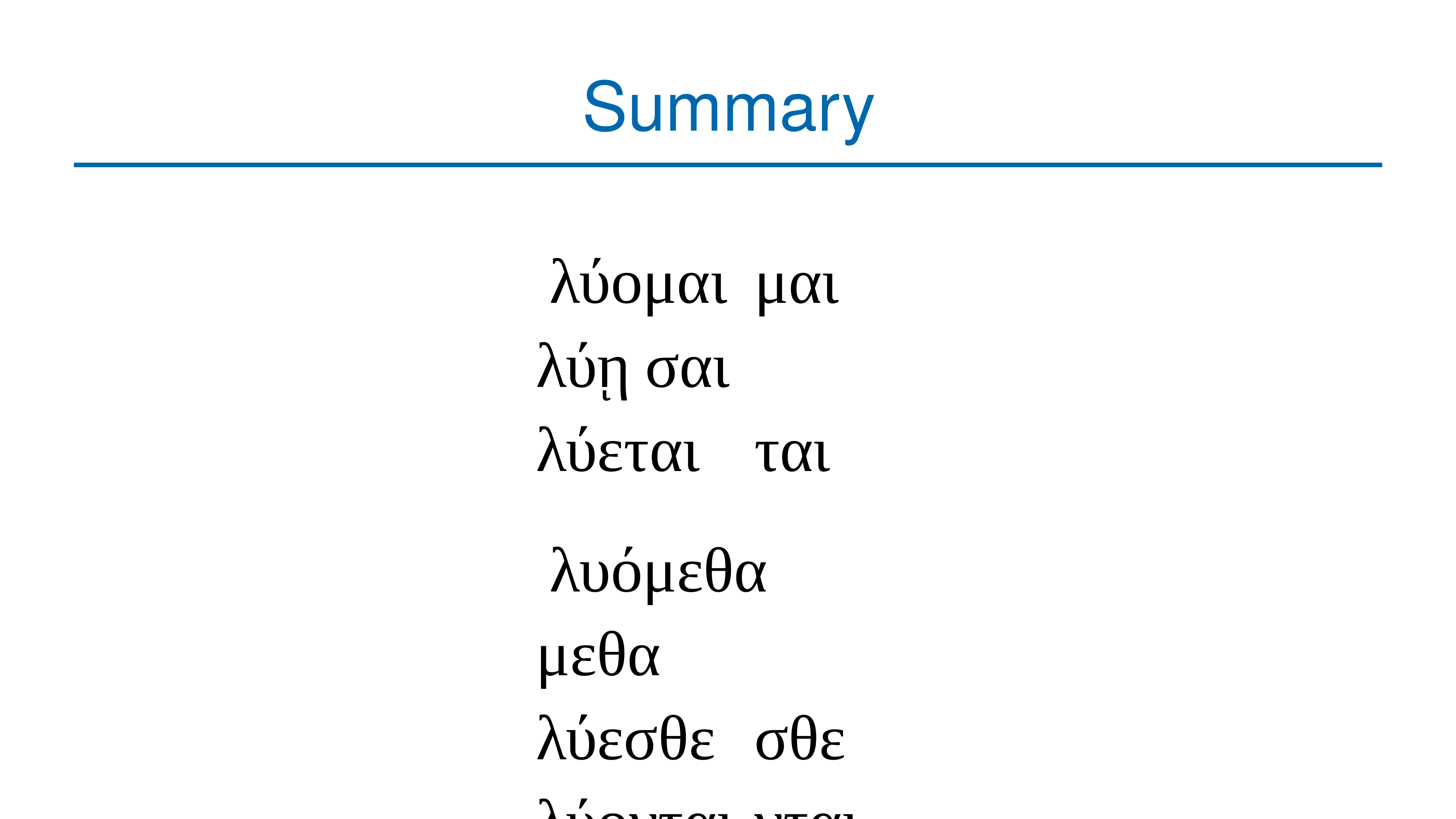

# Summary
λύομαι	μαι
λύῃ	σαι
λύεται	ται
λυόμεθα	μεθα
λύεσθε	σθε
λύονται	νται